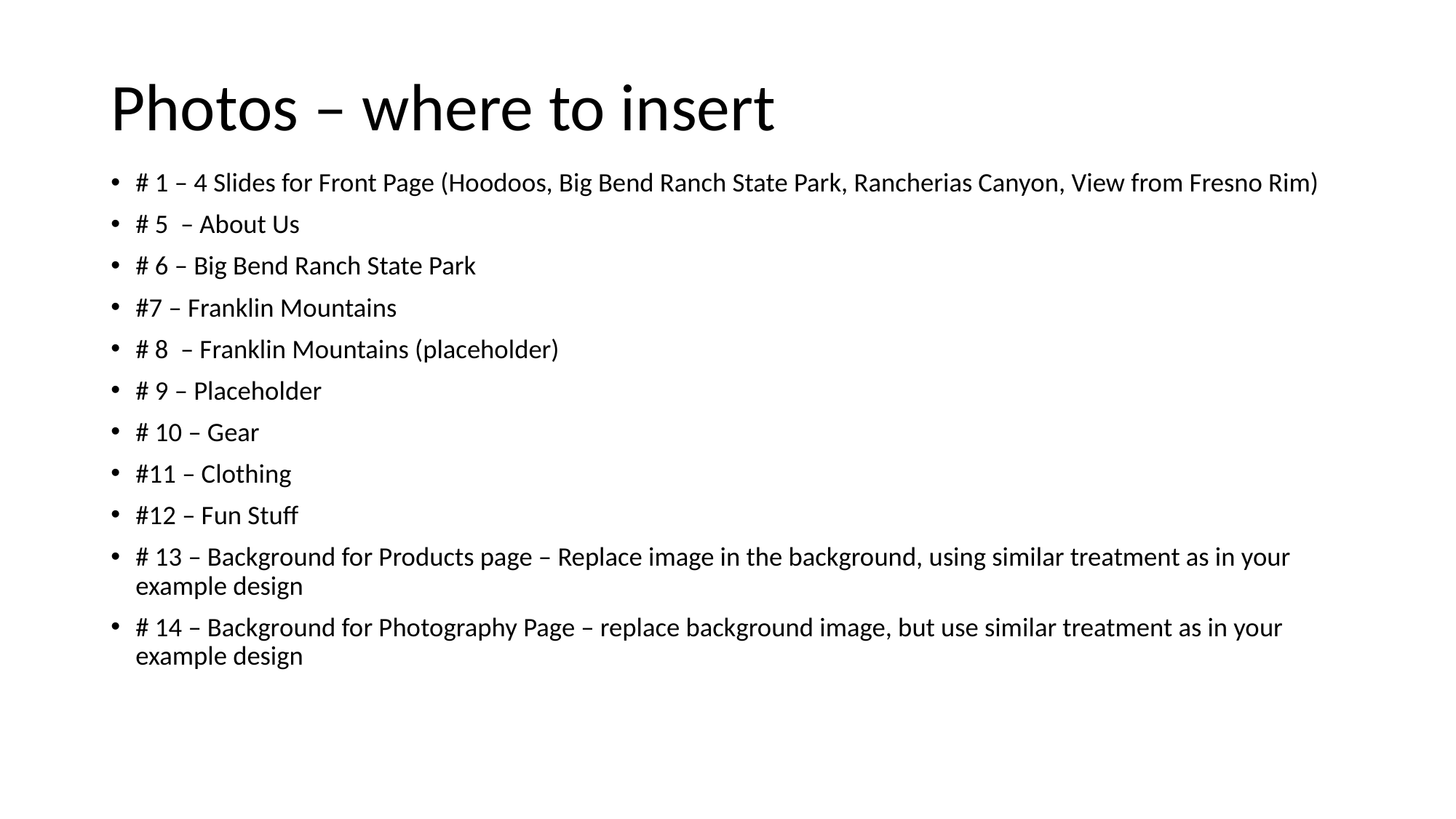

# Photos – where to insert
# 1 – 4 Slides for Front Page (Hoodoos, Big Bend Ranch State Park, Rancherias Canyon, View from Fresno Rim)
# 5  – About Us
# 6 – Big Bend Ranch State Park
#7 – Franklin Mountains
# 8  – Franklin Mountains (placeholder)
# 9 – Placeholder
# 10 – Gear
#11 – Clothing
#12 – Fun Stuff
# 13 – Background for Products page – Replace image in the background, using similar treatment as in your example design
# 14 – Background for Photography Page – replace background image, but use similar treatment as in your example design